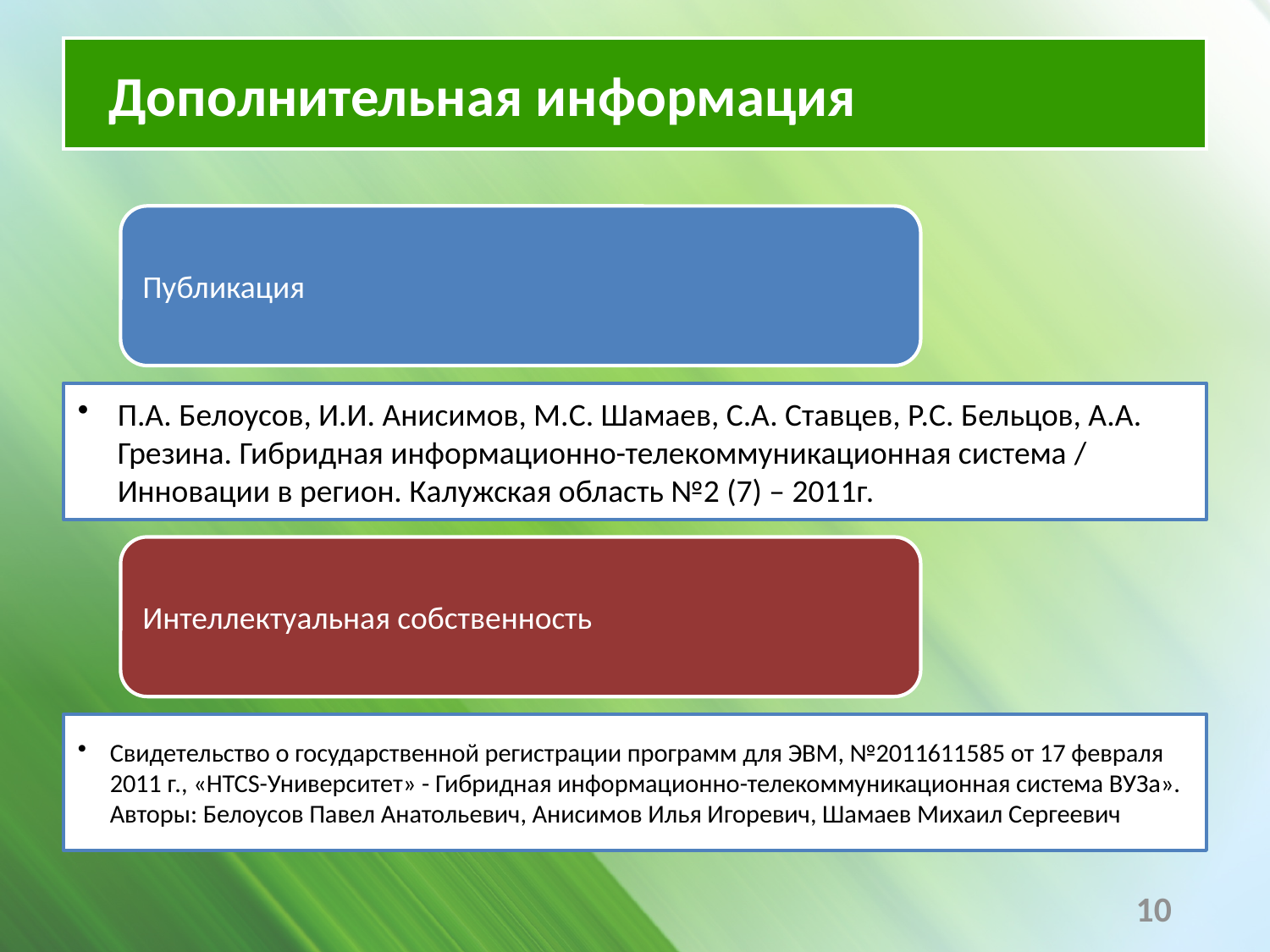

# Дополнительная информация
Публикация
Интеллектуальная собственность
П.А. Белоусов, И.И. Анисимов, М.С. Шамаев, С.А. Ставцев, Р.С. Бельцов, А.А. Грезина. Гибридная информационно-телекоммуникационная система / Инновации в регион. Калужская область №2 (7) – 2011г.
Свидетельство о государственной регистрации программ для ЭВМ, №2011611585 от 17 февраля 2011 г., «HTCS-Университет» - Гибридная информационно-телекоммуникационная система ВУЗа». Авторы: Белоусов Павел Анатольевич, Анисимов Илья Игоревич, Шамаев Михаил Сергеевич
10